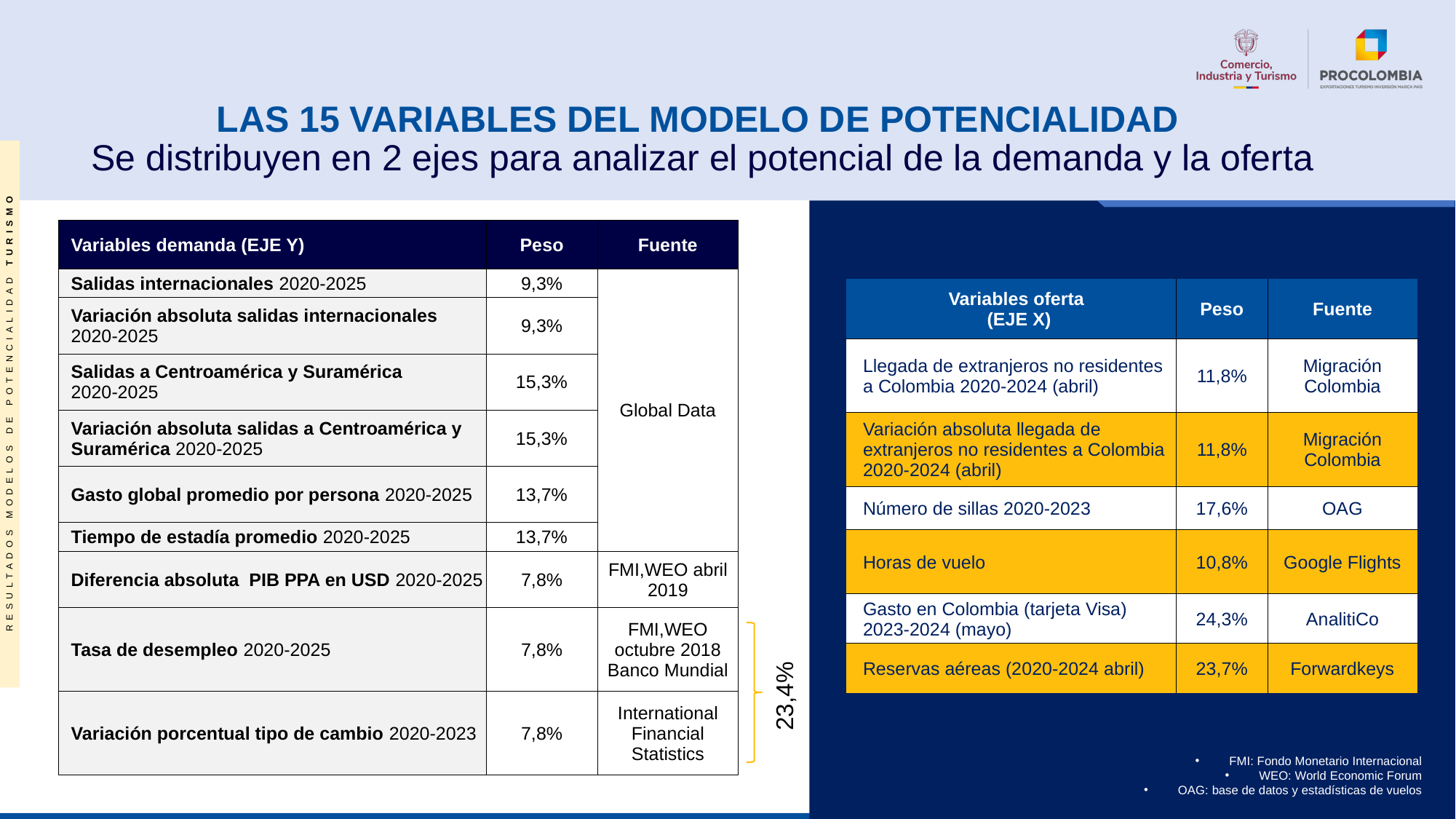

LAS 15 VARIABLES DEL MODELO DE POTENCIALIDAD
Se distribuyen en 2 ejes para analizar el potencial de la demanda y la oferta
| Variables demanda (EJE Y) | Peso | Fuente |
| --- | --- | --- |
| Salidas internacionales 2020-2025 | 9,3% | Global Data |
| Variación absoluta salidas internacionales 2020-2025 | 9,3% |  |
| Salidas a Centroamérica y Suramérica 2020-2025 | 15,3% |  |
| Variación absoluta salidas a Centroamérica y Suramérica 2020-2025 | 15,3% |  |
| Gasto global promedio por persona 2020-2025 | 13,7% |  |
| Tiempo de estadía promedio 2020-2025 | 13,7% |  |
| Diferencia absoluta PIB PPA en USD 2020-2025 | 7,8% | FMI,WEO abril 2019 |
| Tasa de desempleo 2020-2025 | 7,8% | FMI,WEO octubre 2018 Banco Mundial |
| Variación porcentual tipo de cambio 2020-2023 | 7,8% | International Financial Statistics |
| Variables oferta (EJE X) | Peso | Fuente |
| --- | --- | --- |
| Llegada de extranjeros no residentes a Colombia 2020-2024 (abril) | 11,8% | Migración Colombia |
| Variación absoluta llegada de extranjeros no residentes a Colombia 2020-2024 (abril) | 11,8% | Migración Colombia |
| Número de sillas 2020-2023 | 17,6% | OAG |
| Horas de vuelo | 10,8% | Google Flights |
| Gasto en Colombia (tarjeta Visa) 2023-2024 (mayo) | 24,3% | AnalitiCo |
| Reservas aéreas (2020-2024 abril) | 23,7% | Forwardkeys |

23,4%
FMI: Fondo Monetario Internacional
WEO: World Economic Forum
OAG: base de datos y estadísticas de vuelos